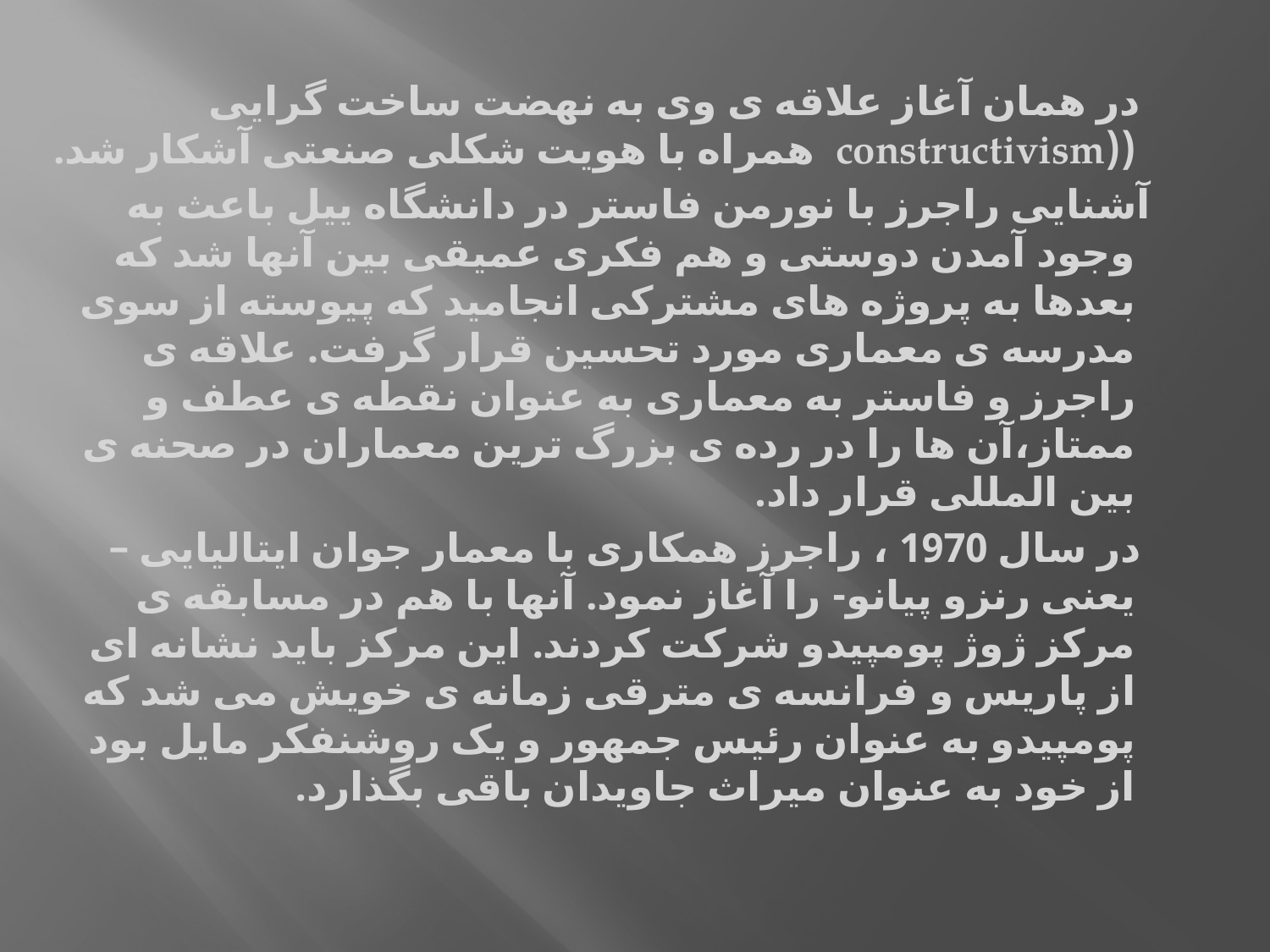

#
    در همان آغاز علاقه ی وی به نهضت ساخت گرایی ((constructivism  همراه با هویت شکلی صنعتی آشکار شد.
   آشنایی راجرز با نورمن فاستر در دانشگاه ییل باعث به وجود آمدن دوستی و هم فکری عمیقی بین آنها شد که بعدها به پروژه های مشترکی انجامید که پیوسته از سوی مدرسه ی معماری مورد تحسین قرار گرفت. علاقه ی راجرز و فاستر به معماری به عنوان نقطه ی عطف و ممتاز،آن ها را در رده ی بزرگ ترین معماران در صحنه ی بین المللی قرار داد.
    در سال 1970 ، راجرز همکاری با معمار جوان ایتالیایی –یعنی رنزو پیانو- را آغاز نمود. آنها با هم در مسابقه ی مرکز ژوژ پومپیدو شرکت کردند. این مرکز باید نشانه ای از پاریس و فرانسه ی مترقی زمانه ی خویش می شد که پومپیدو به عنوان رئیس جمهور و یک روشنفکر مایل بود از خود به عنوان میراث جاویدان باقی بگذارد.